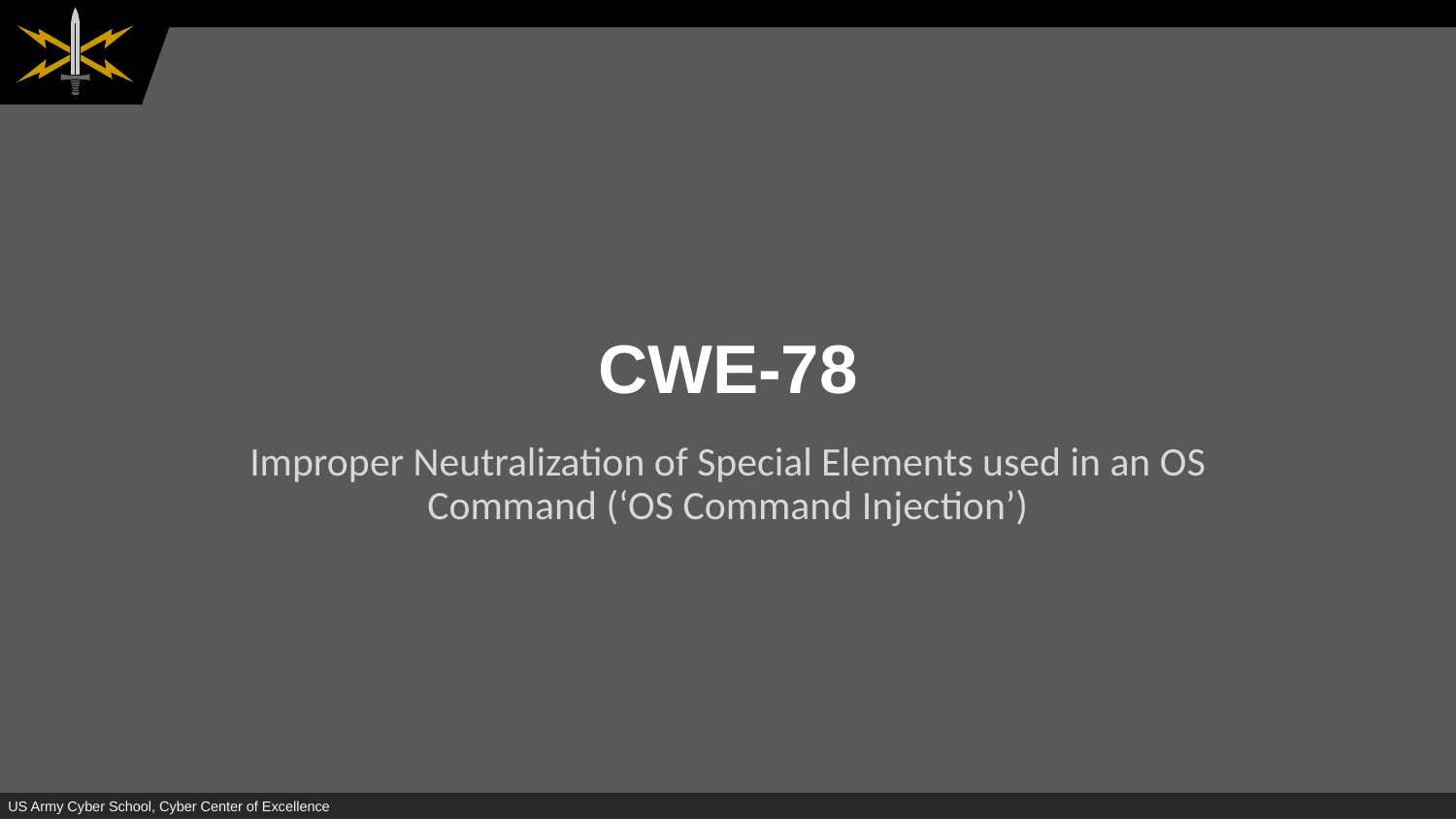

# CWE-78
Improper Neutralization of Special Elements used in an OS Command (‘OS Command Injection’)